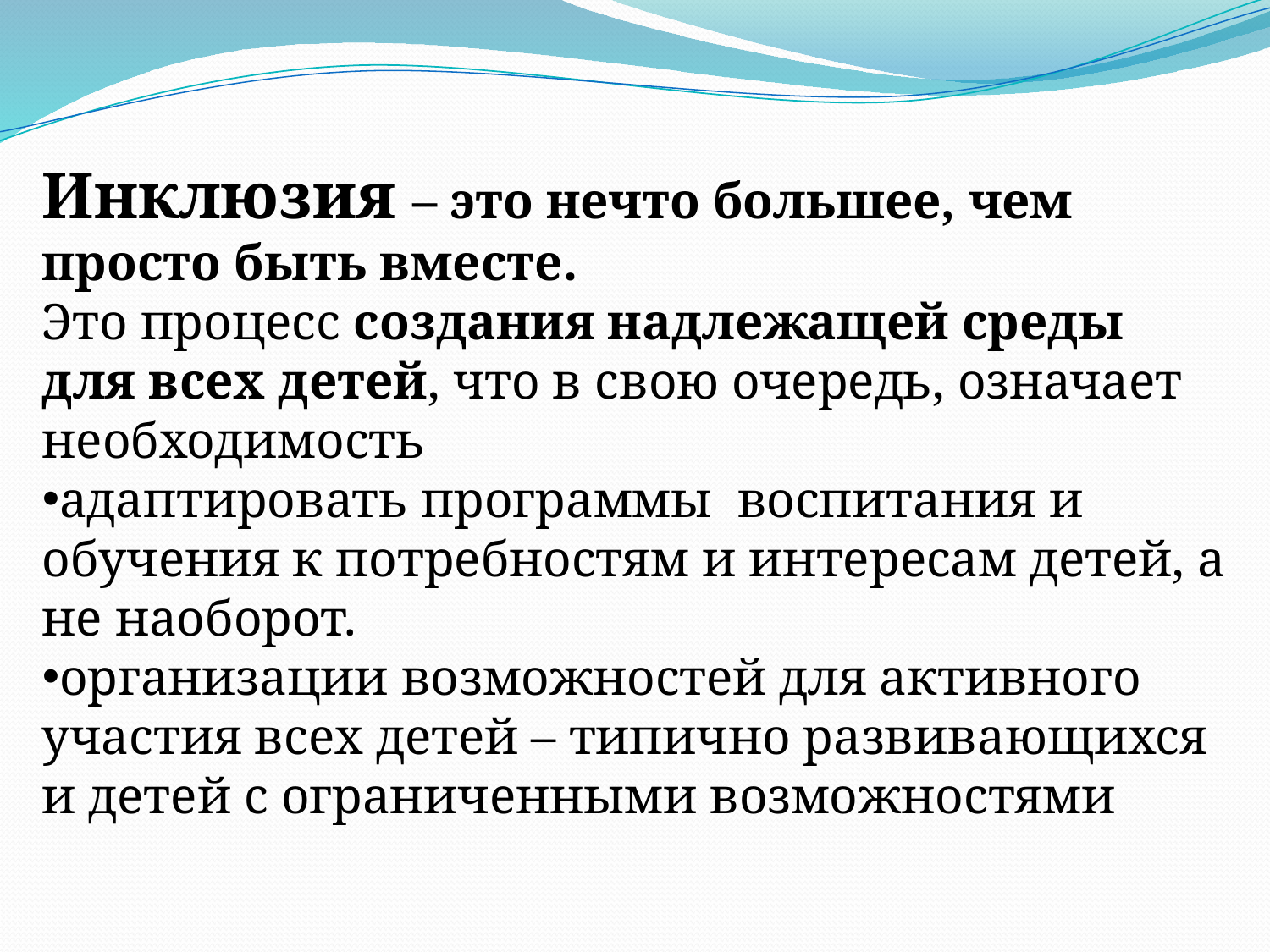

Инклюзия – это нечто большее, чем просто быть вместе.
Это процесс создания надлежащей среды для всех детей, что в свою очередь, означает необходимость
адаптировать программы  воспитания и обучения к потребностям и интересам детей, а не наоборот.
организации возможностей для активного участия всех детей – типично развивающихся и детей с ограниченными возможностями